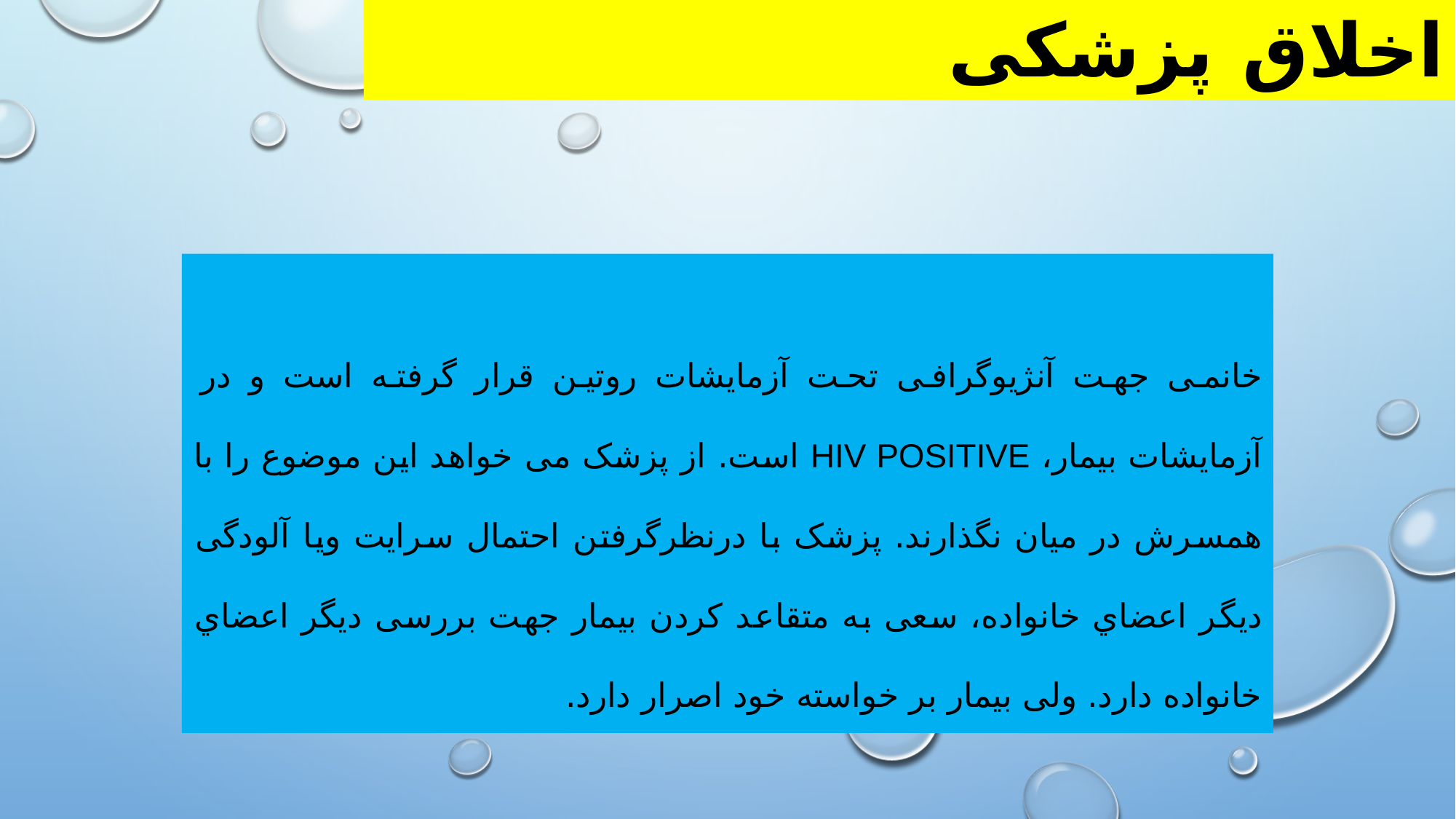

اخلاق پزشکی

خانمی جهت آنژیوگرافی تحت آزمایشات روتین قرار گرفته است و در آزمایشات بیمار، HIV positive است. از پزشک می خواهد این موضوع را با همسرش در میان نگذارند. پزشک با درنظرگرفتن احتمال سرایت ویا آلودگی دیگر اعضاي خانواده، سعی به متقاعد کردن بیمار جهت بررسی دیگر اعضاي خانواده دارد. ولی بیمار بر خواسته خود اصرار دارد.